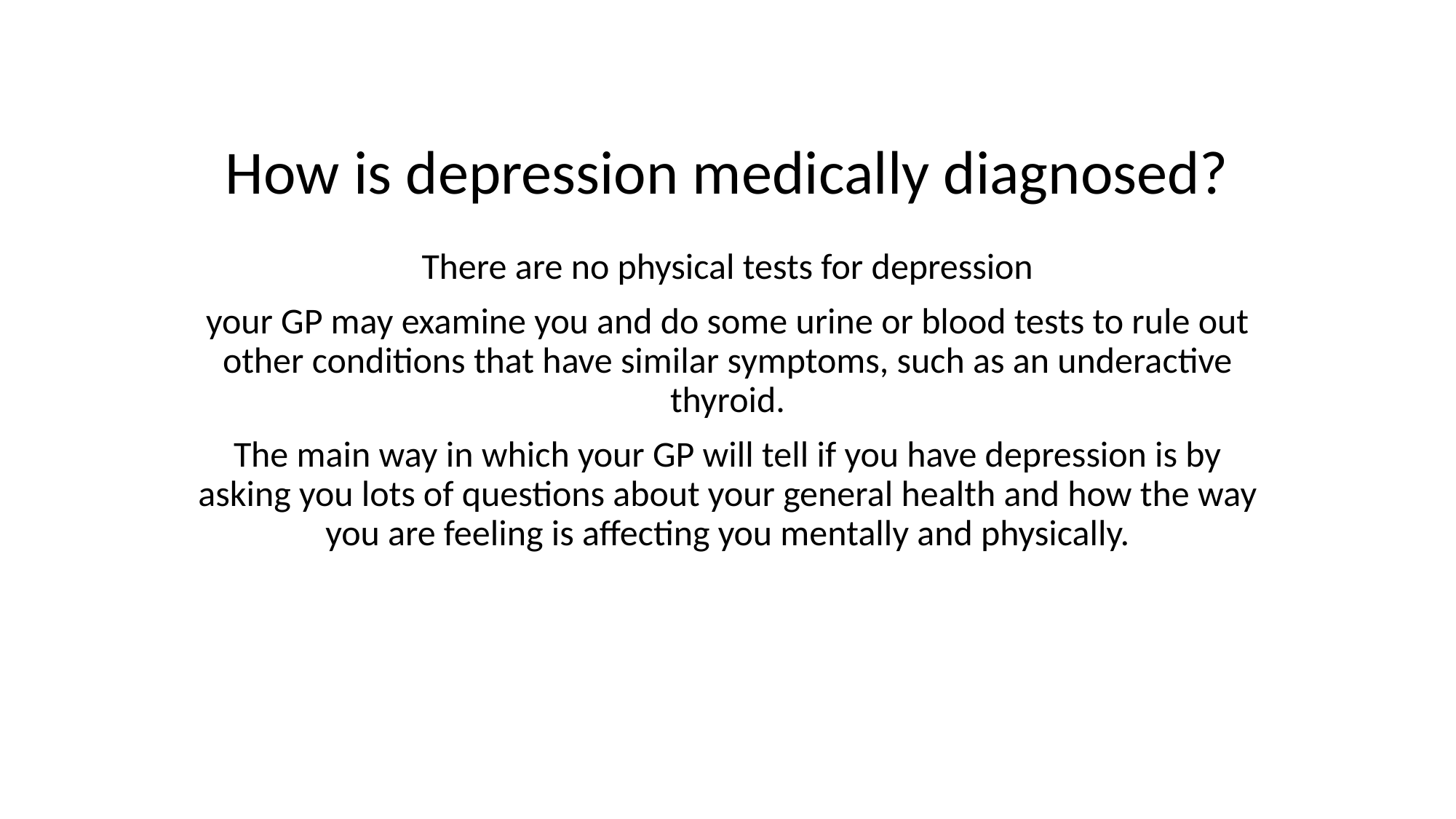

# How is depression medically diagnosed?
There are no physical tests for depression
your GP may examine you and do some urine or blood tests to rule out other conditions that have similar symptoms, such as an underactive thyroid.
The main way in which your GP will tell if you have depression is by asking you lots of questions about your general health and how the way you are feeling is affecting you mentally and physically.